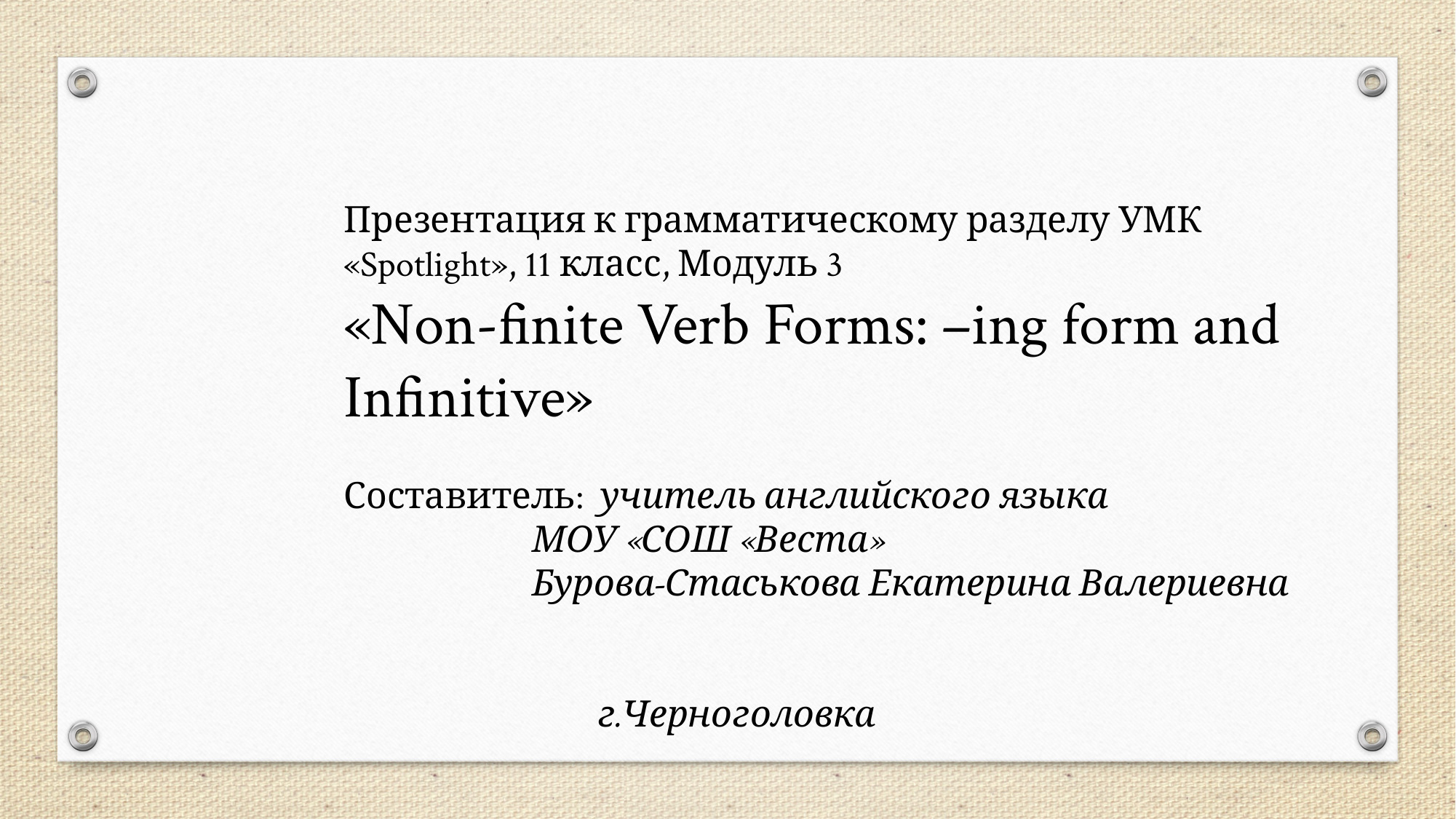

Презентация к грамматическому разделу УМК «Spotlight», 11 класс, Модуль 3
«Non-finite Verb Forms: –ing form and Infinitive»

Составитель:  учитель английского языка
                       МОУ «СОШ «Веста»
                       Бурова-Стаськова Екатерина Валериевна

                               г.Черноголовка